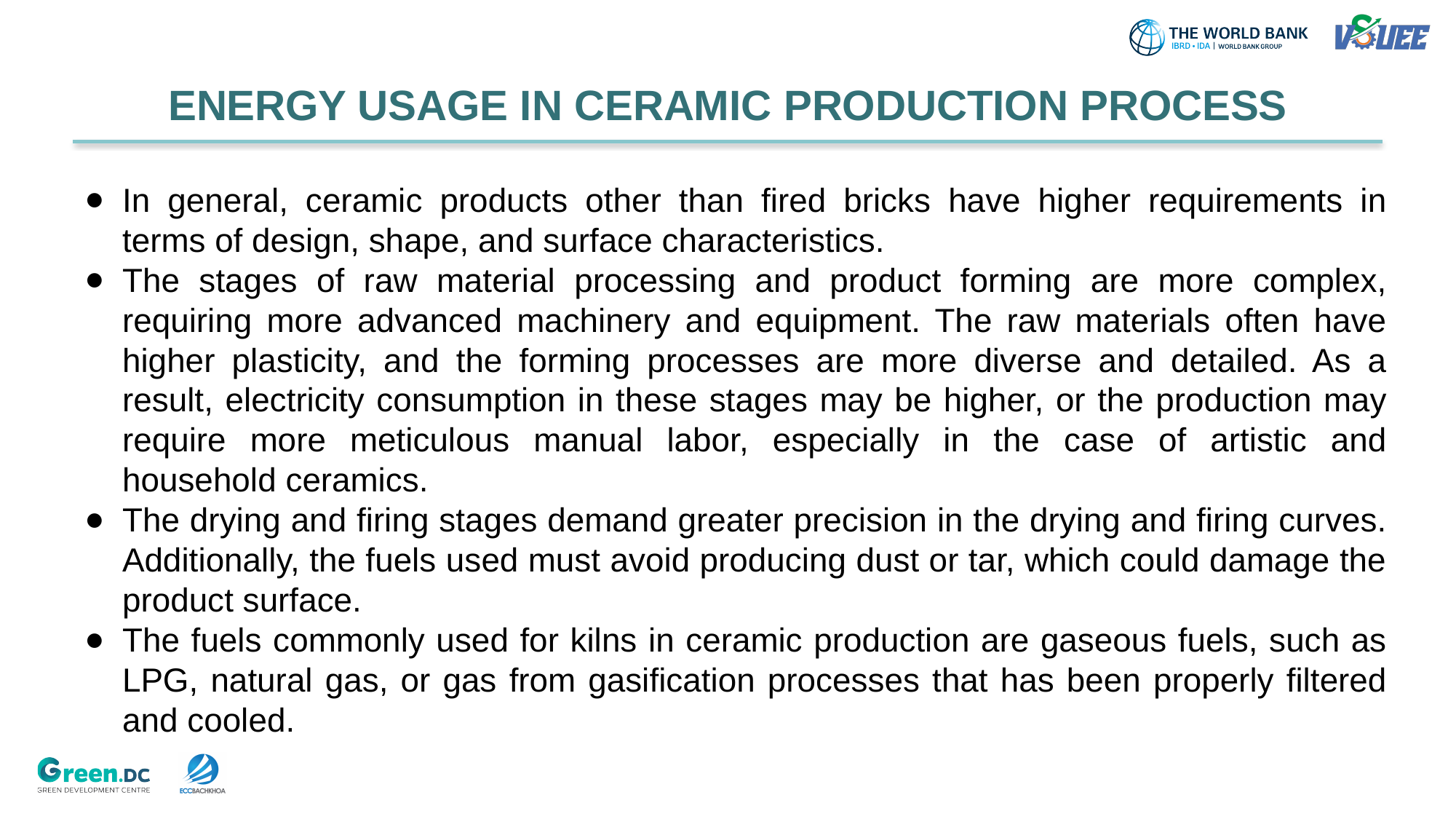

# ENERGY USAGE IN CERAMIC PRODUCTION PROCESS
In general, ceramic products other than fired bricks have higher requirements in terms of design, shape, and surface characteristics.
The stages of raw material processing and product forming are more complex, requiring more advanced machinery and equipment. The raw materials often have higher plasticity, and the forming processes are more diverse and detailed. As a result, electricity consumption in these stages may be higher, or the production may require more meticulous manual labor, especially in the case of artistic and household ceramics.
The drying and firing stages demand greater precision in the drying and firing curves. Additionally, the fuels used must avoid producing dust or tar, which could damage the product surface.
The fuels commonly used for kilns in ceramic production are gaseous fuels, such as LPG, natural gas, or gas from gasification processes that has been properly filtered and cooled.